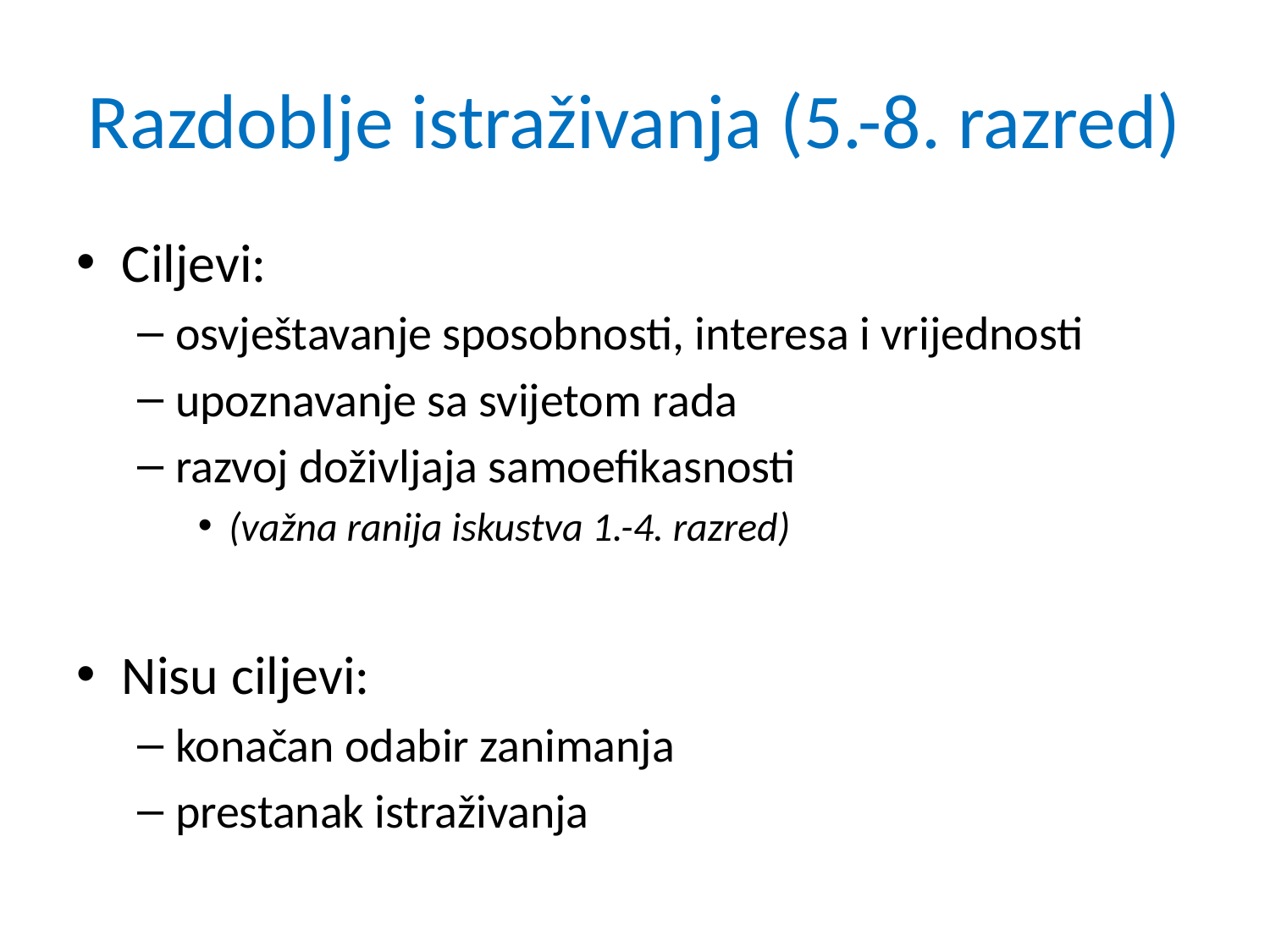

# Razdoblje istraživanja (5.-8. razred)
Ciljevi:
osvještavanje sposobnosti, interesa i vrijednosti
upoznavanje sa svijetom rada
razvoj doživljaja samoefikasnosti
(važna ranija iskustva 1.-4. razred)

Nisu ciljevi:
konačan odabir zanimanja
prestanak istraživanja